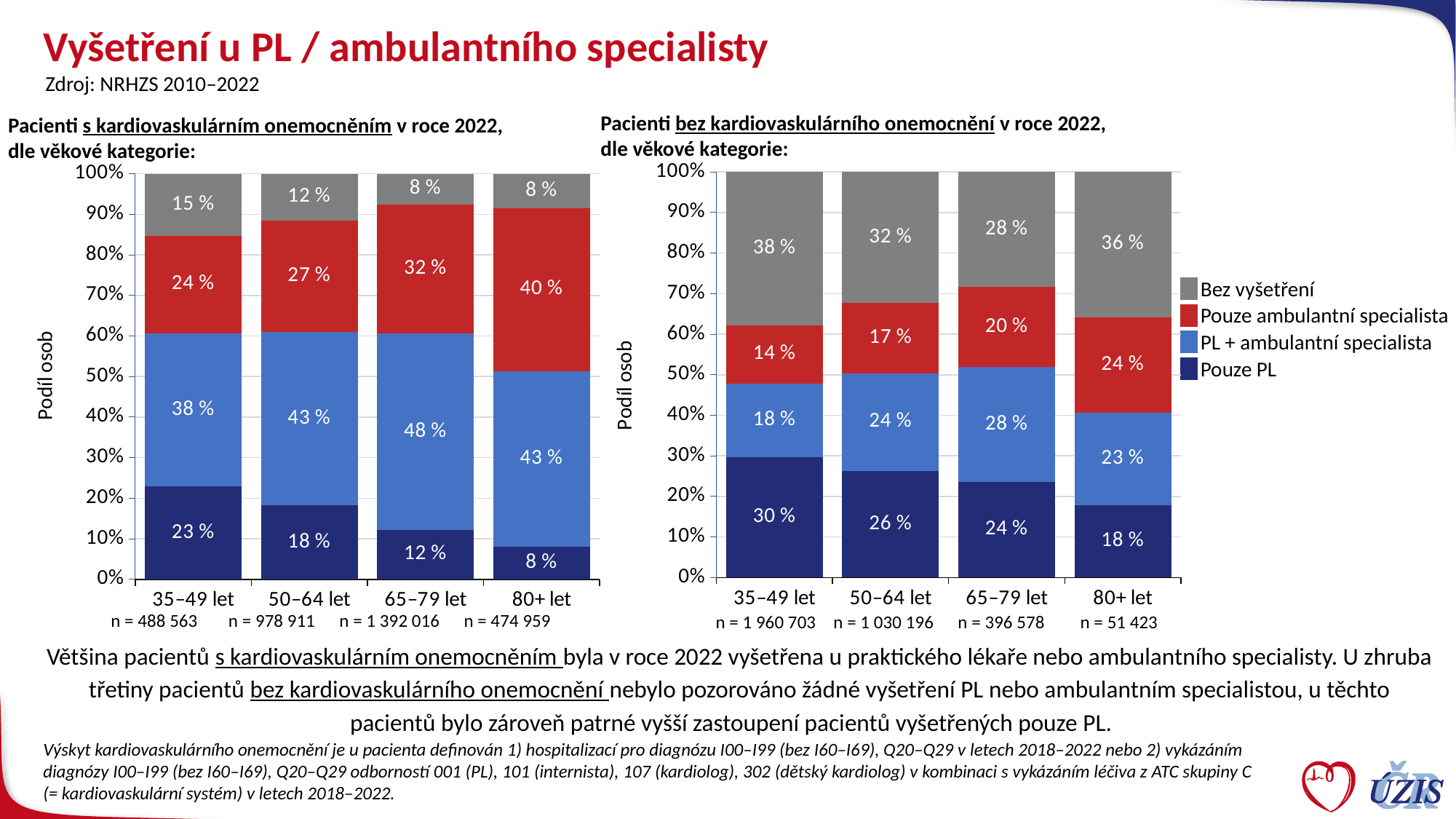

# Vyšetření u PL / ambulantního specialisty
Zdroj: NRHZS 2010–2022
Pacienti bez kardiovaskulárního onemocnění v roce 2022, dle věkové kategorie:
Pacienti s kardiovaskulárním onemocněním v roce 2022, dle věkové kategorie:

### Chart

| Category | Pouze PL | PL a ambulantní specialista | Pouze ambulantní specialista | Bez vyšetření |
|---|---|---|---|---|
| 35–49 let | 0.2959632335952972 | 0.18259420218156447 | 0.14255601179780925 | 0.3788865524253291 |
| 50–64 let | 0.2633460040613631 | 0.23981553024861288 | 0.17326799948747618 | 0.32357046620254787 |
| 65–79 let | 0.2357972454346938 | 0.2828926465915911 | 0.1983317279324622 | 0.2829783800412529 |
| 80+ let | 0.17779981720241916 | 0.22851642261244967 | 0.2354393948233281 | 0.3582443653618031 |

### Chart

| Category | Pouze PL | PL a ambulantní specialista | Pouze ambulantní specialista | Bez vyšetření |
|---|---|---|---|---|
| 35–49 let | 0.22896535349586442 | 0.3781825475936573 | 0.2394266450795496 | 0.15342545383092865 |
| 50–64 let | 0.1820298270220684 | 0.42716753617029535 | 0.274904460160321 | 0.11589817664731523 |
| 65–79 let | 0.12168035424880173 | 0.4844850921253779 | 0.31810625739934023 | 0.07572829622648015 |
| 80+ let | 0.07982162670883171 | 0.43315528287704835 | 0.4027105497527155 | 0.08431254066140446 |
|  | Bez vyšetření |
| --- | --- |
|  | Pouze ambulantní specialista |
|  | PL + ambulantní specialista |
|  | Pouze PL |
| n = 488 563 | n = 978 911 | n = 1 392 016 | n = 474 959 |
| --- | --- | --- | --- |
| n = 1 960 703 | n = 1 030 196 | n = 396 578 | n = 51 423 |
| --- | --- | --- | --- |
Většina pacientů s kardiovaskulárním onemocněním byla v roce 2022 vyšetřena u praktického lékaře nebo ambulantního specialisty. U zhruba třetiny pacientů bez kardiovaskulárního onemocnění nebylo pozorováno žádné vyšetření PL nebo ambulantním specialistou, u těchto pacientů bylo zároveň patrné vyšší zastoupení pacientů vyšetřených pouze PL.
Výskyt kardiovaskulárního onemocnění je u pacienta definován 1) hospitalizací pro diagnózu I00–I99 (bez I60–I69), Q20–Q29 v letech 2018–2022 nebo 2) vykázáním diagnózy I00–I99 (bez I60–I69), Q20–Q29 odborností 001 (PL), 101 (internista), 107 (kardiolog), 302 (dětský kardiolog) v kombinaci s vykázáním léčiva z ATC skupiny C (= kardiovaskulární systém) v letech 2018–2022.